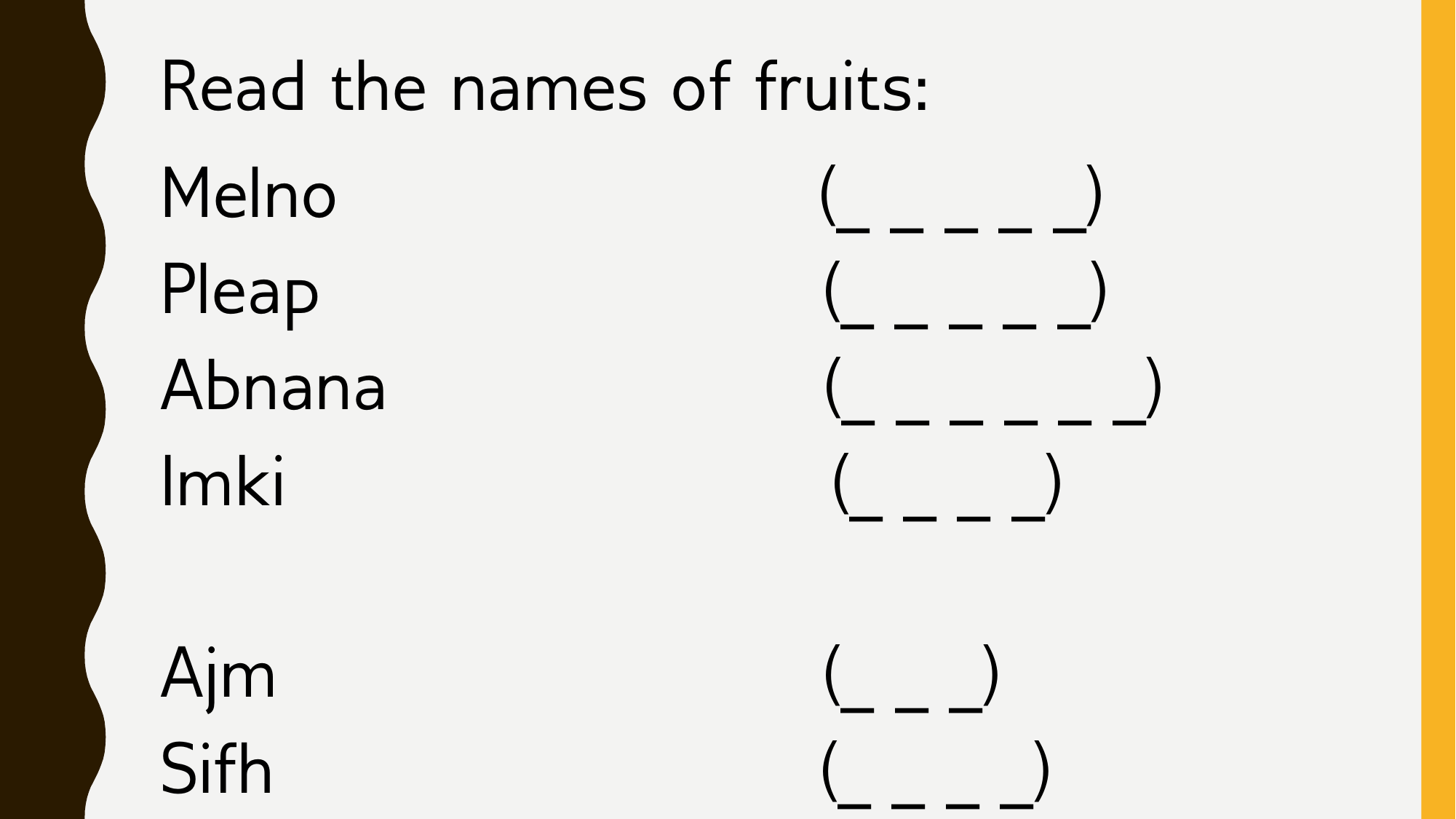

Read the names of fruits:
Melno                      (_ _ _ _ _)
Pleap                       (_ _ _ _ _)
Abnana                    (_ _ _ _ _ _)
Imki                         (_ _ _ _)               
Ajm                         (_ _ _)
Sifh                         (_ _ _ _)